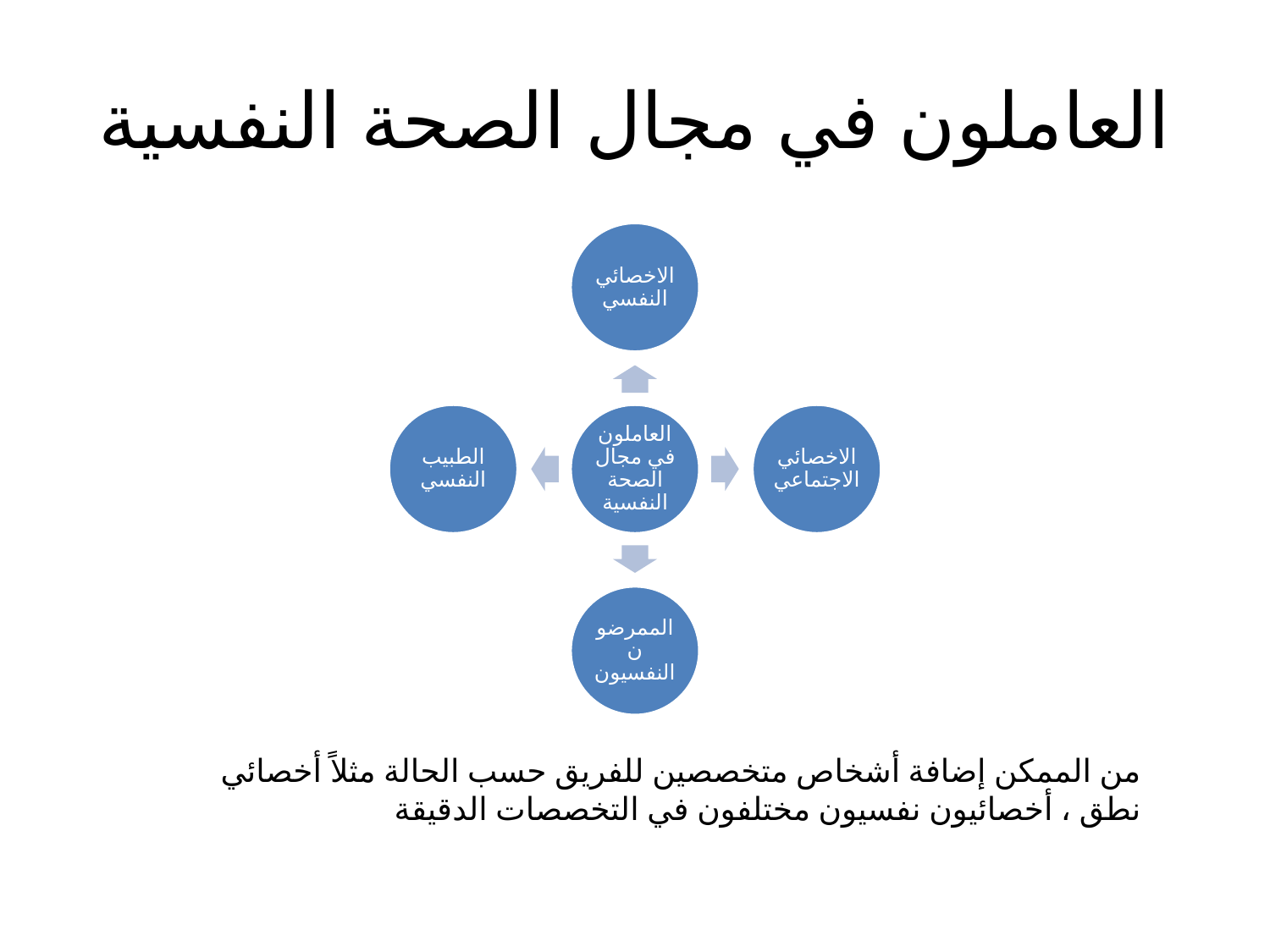

# العاملون في مجال الصحة النفسية
العاملون في مجال الصحة النفسية

الاخصائي النفسي

الاخصائي الاجتماعي

الممرضون النفسيون

الطبيب النفسي
من الممكن إضافة أشخاص متخصصين للفريق حسب الحالة مثلاً أخصائي نطق ، أخصائيون نفسيون مختلفون في التخصصات الدقيقة